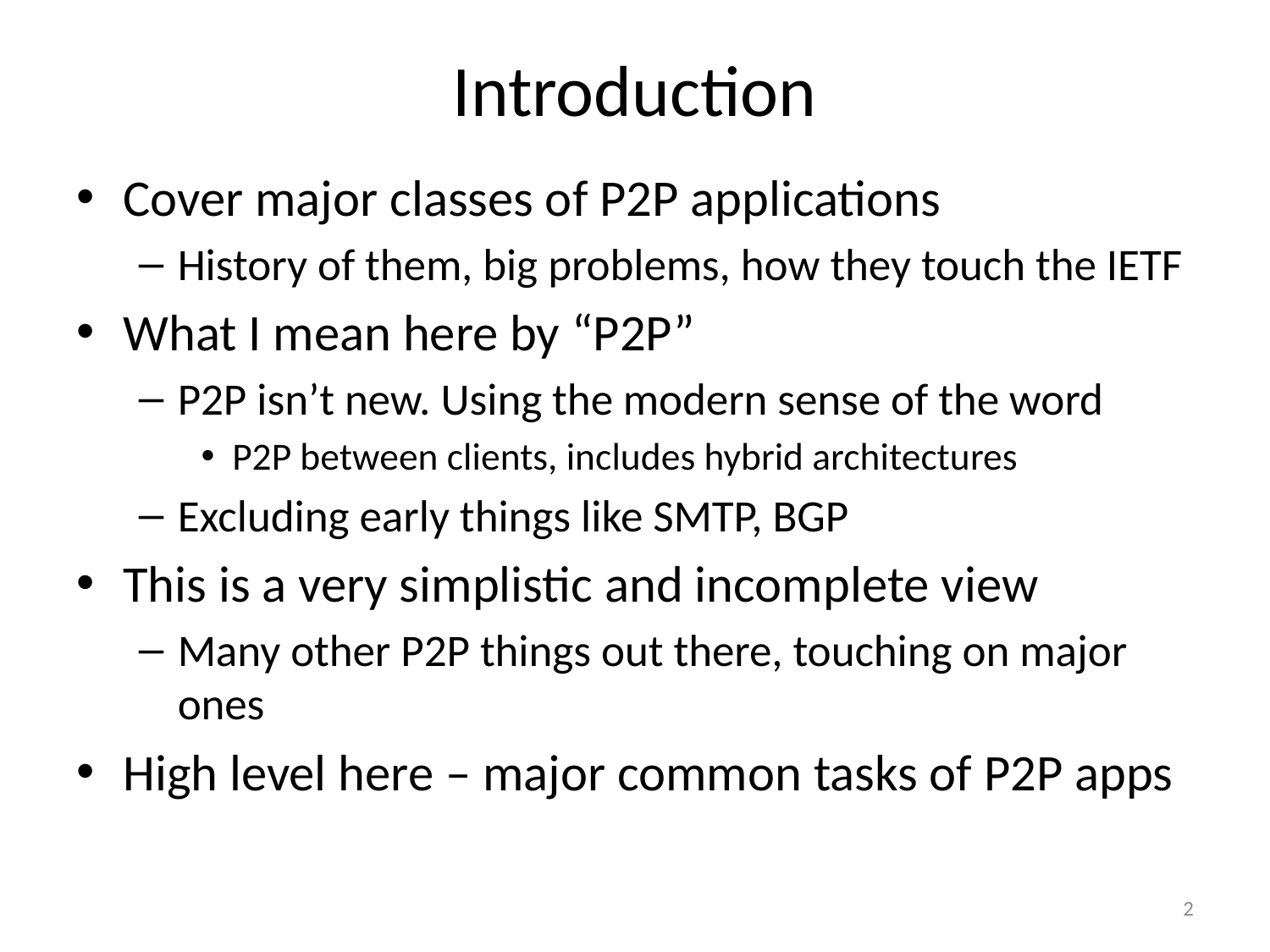

# Introduction
Cover major classes of P2P applications
History of them, big problems, how they touch the IETF
What I mean here by “P2P”
P2P isn’t new. Using the modern sense of the word
P2P between clients, includes hybrid architectures
Excluding early things like SMTP, BGP
This is a very simplistic and incomplete view
Many other P2P things out there, touching on major ones
High level here – major common tasks of P2P apps
2